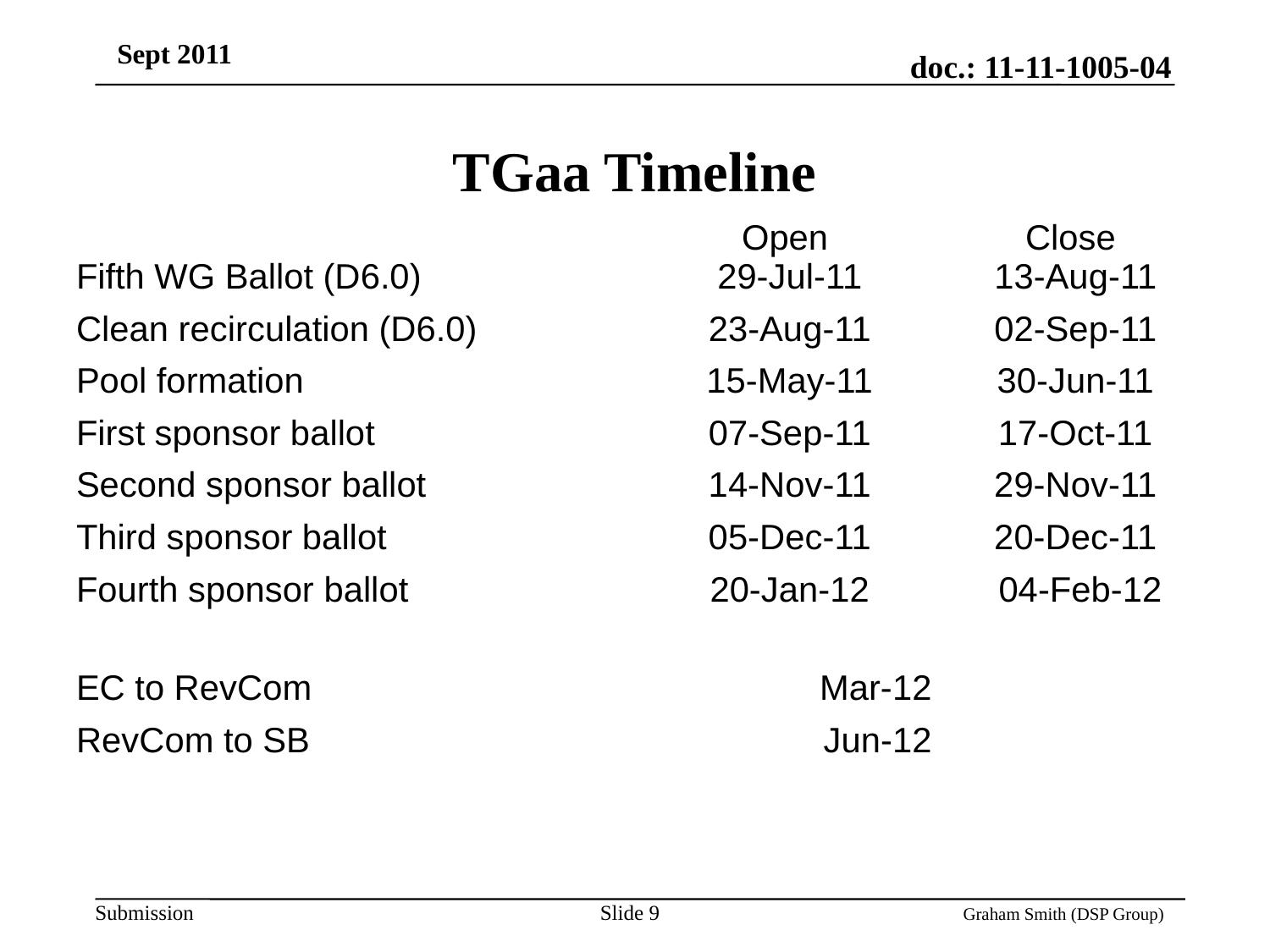

# TGaa Timeline
| Fifth WG Ballot (D6.0) | Open 29-Jul-11 | Close 13-Aug-11 |
| --- | --- | --- |
| Clean recirculation (D6.0) | 23-Aug-11 | 02-Sep-11 |
| Pool formation | 15-May-11 | 30-Jun-11 |
| First sponsor ballot | 07-Sep-11 | 17-Oct-11 |
| Second sponsor ballot | 14-Nov-11 | 29-Nov-11 |
| Third sponsor ballot | 05-Dec-11 | 20-Dec-11 |
| Fourth sponsor ballot | 20-Jan-12 | 04-Feb-12 |
| EC to RevCom | Mar-12 |  |
| RevCom to SB | Jun-12 |  |
Slide 9